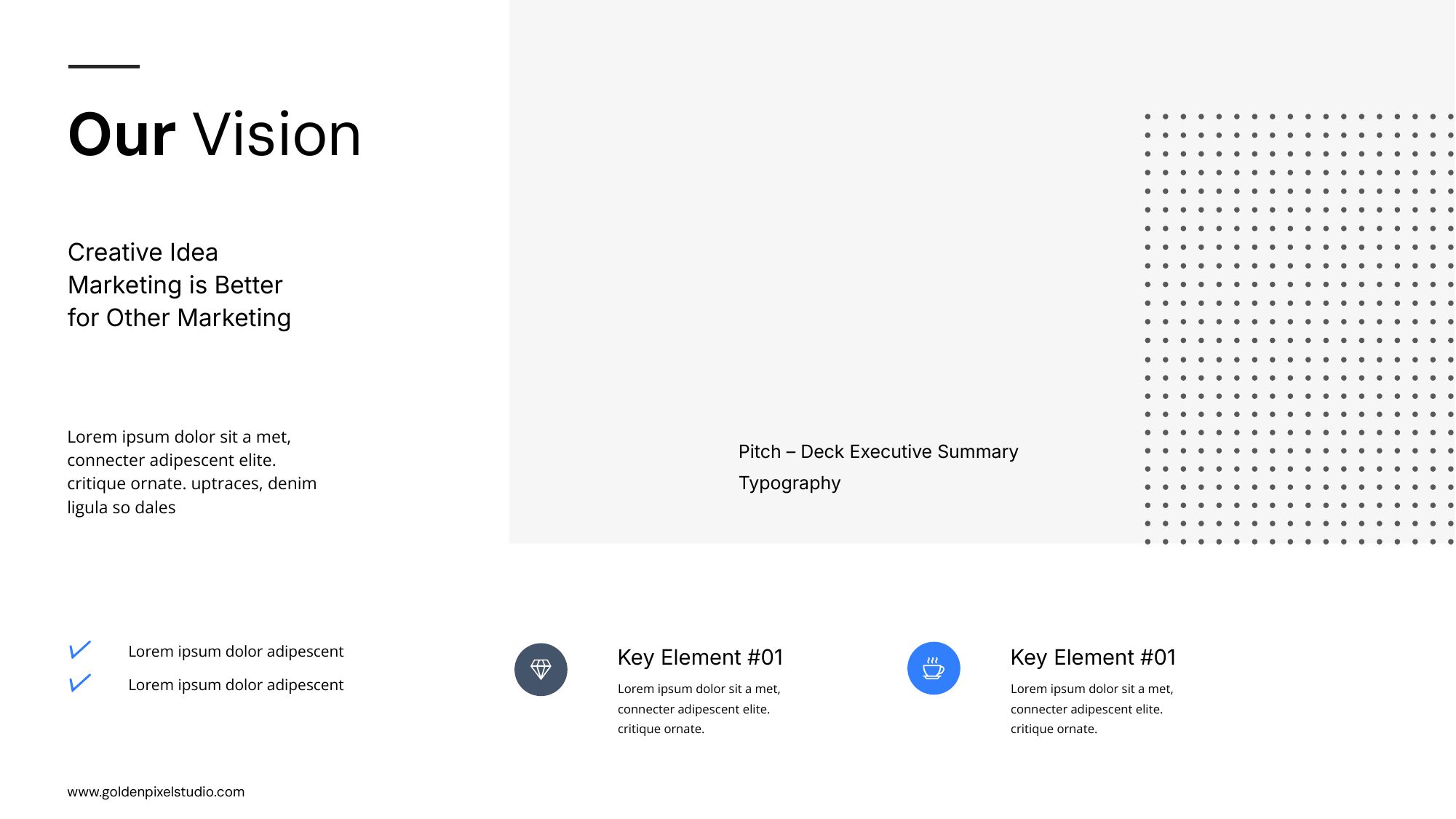

Our Vision

Creative Idea Marketing is Better for Other Marketing
Lorem ipsum dolor sit a met, connecter adipescent elite. critique ornate. uptraces, denim ligula so dales
Pitch – Deck Executive Summary Typography
Key Element #01
Key Element #01
Lorem ipsum dolor adipescent

Lorem ipsum dolor adipescent
Lorem ipsum dolor sit a met, connecter adipescent elite. critique ornate.
Lorem ipsum dolor sit a met, connecter adipescent elite. critique ornate.

www.goldenpixelstudio.com